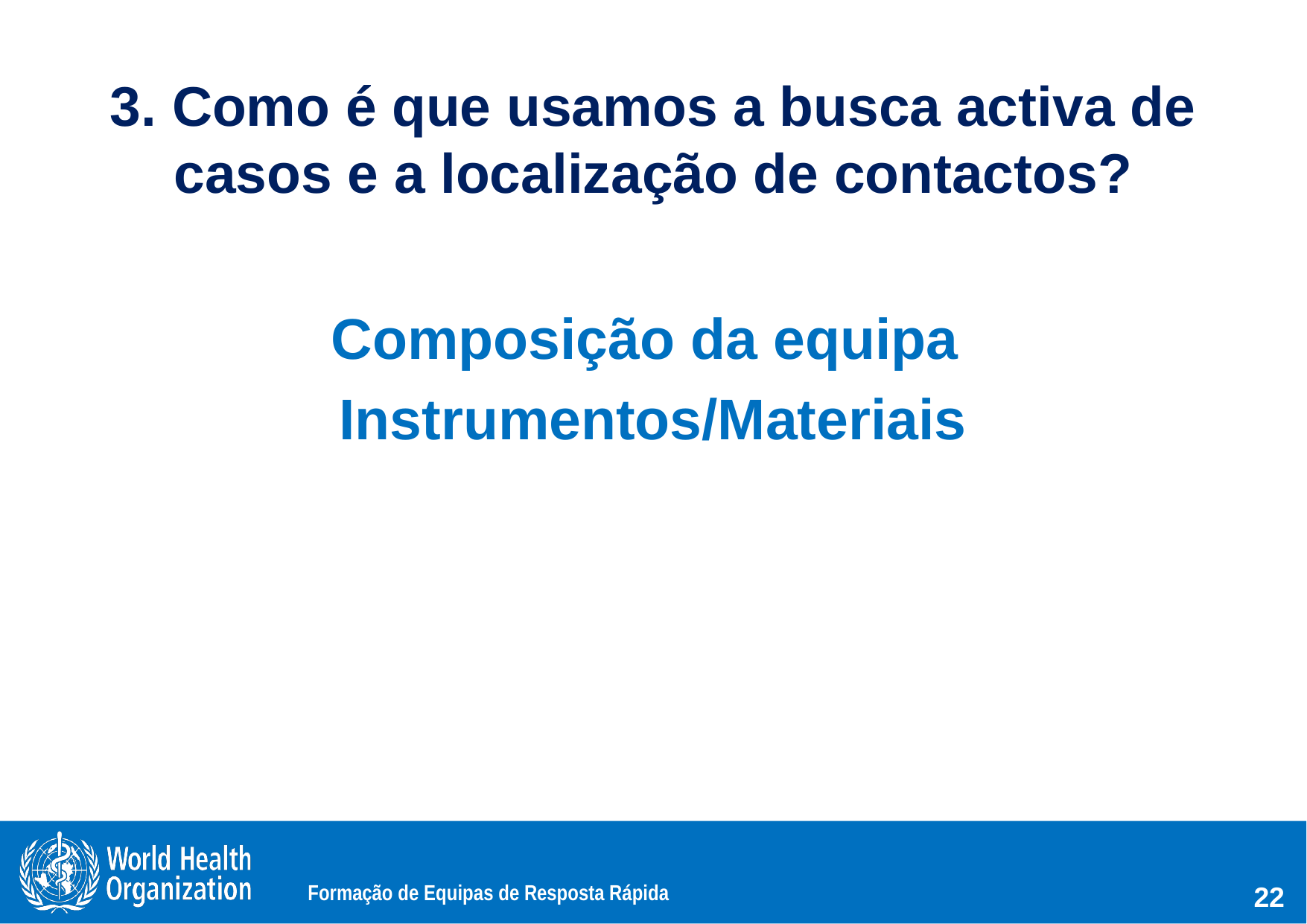

# 3. Como é que usamos a busca activa de casos e a localização de contactos?

Composição da equipa
Instrumentos/Materiais